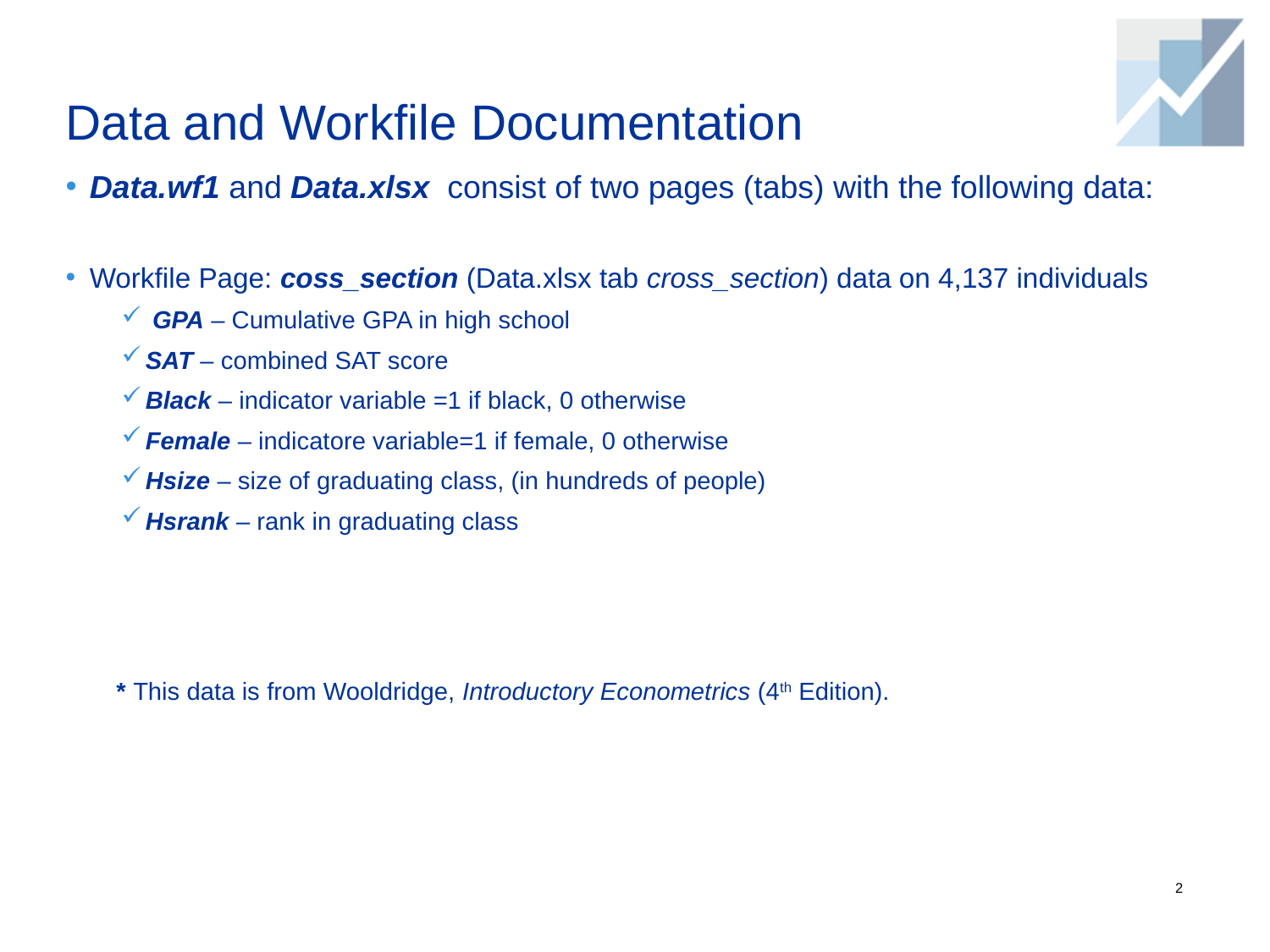

# Data and Workfile Documentation
Data.wf1 and Data.xlsx  consist of two pages (tabs) with the following data:

Workfile Page: coss_section (Data.xlsx tab cross_section) data on 4,137 individuals
 GPA – Cumulative GPA in high school
SAT – combined SAT score
Black – indicator variable =1 if black, 0 otherwise
Female – indicatore variable=1 if female, 0 otherwise
Hsize – size of graduating class, (in hundreds of people)
Hsrank – rank in graduating class

* This data is from Wooldridge, Introductory Econometrics (4th Edition).
2